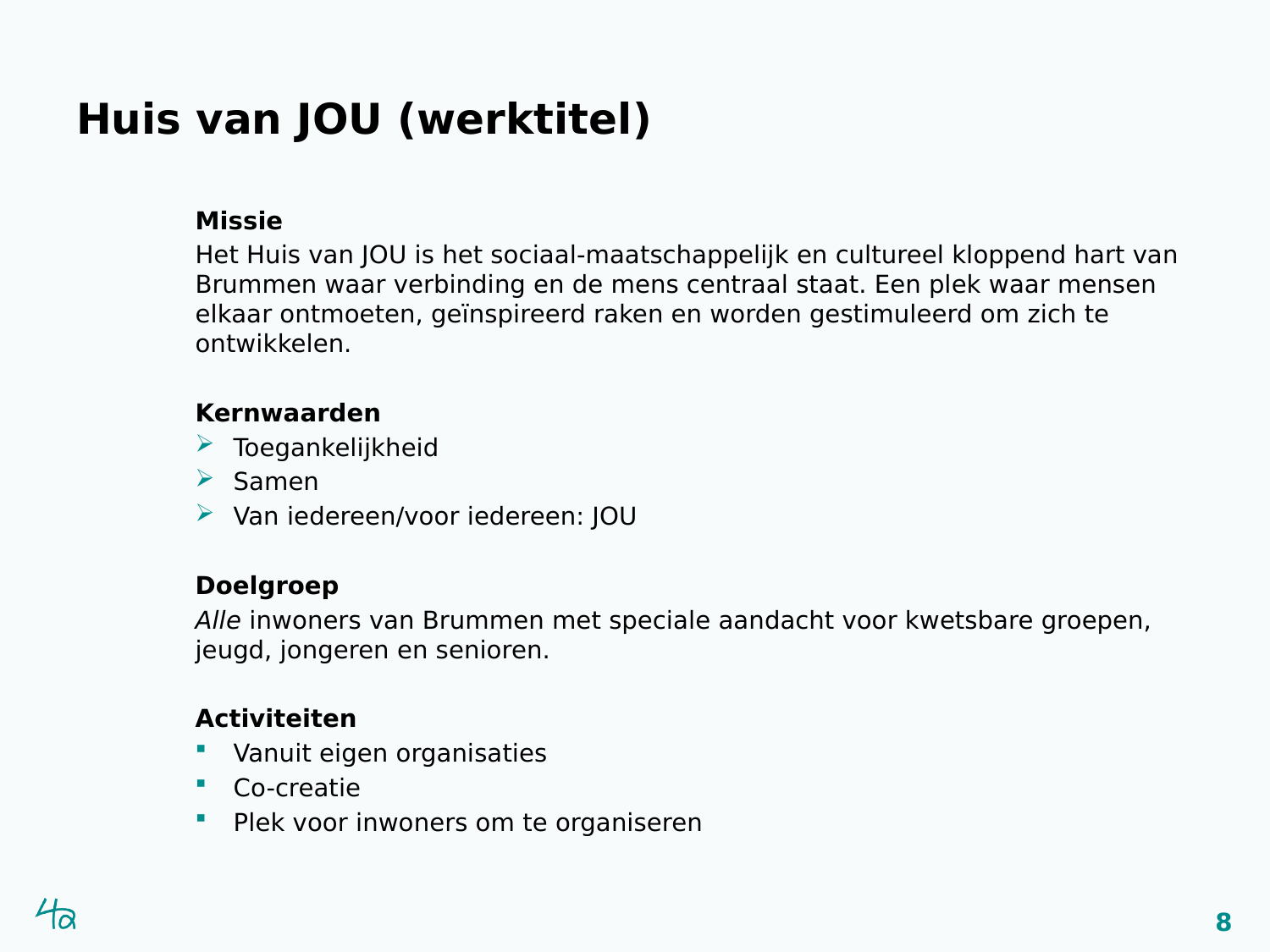

# Huis van JOU (werktitel)
Missie
Het Huis van JOU is het sociaal-maatschappelijk en cultureel kloppend hart van Brummen waar verbinding en de mens centraal staat. Een plek waar mensen elkaar ontmoeten, geïnspireerd raken en worden gestimuleerd om zich te ontwikkelen.

Kernwaarden
Toegankelijkheid
Samen
Van iedereen/voor iedereen: JOU

Doelgroep
Alle inwoners van Brummen met speciale aandacht voor kwetsbare groepen, jeugd, jongeren en senioren.

Activiteiten
Vanuit eigen organisaties
Co-creatie
Plek voor inwoners om te organiseren
8